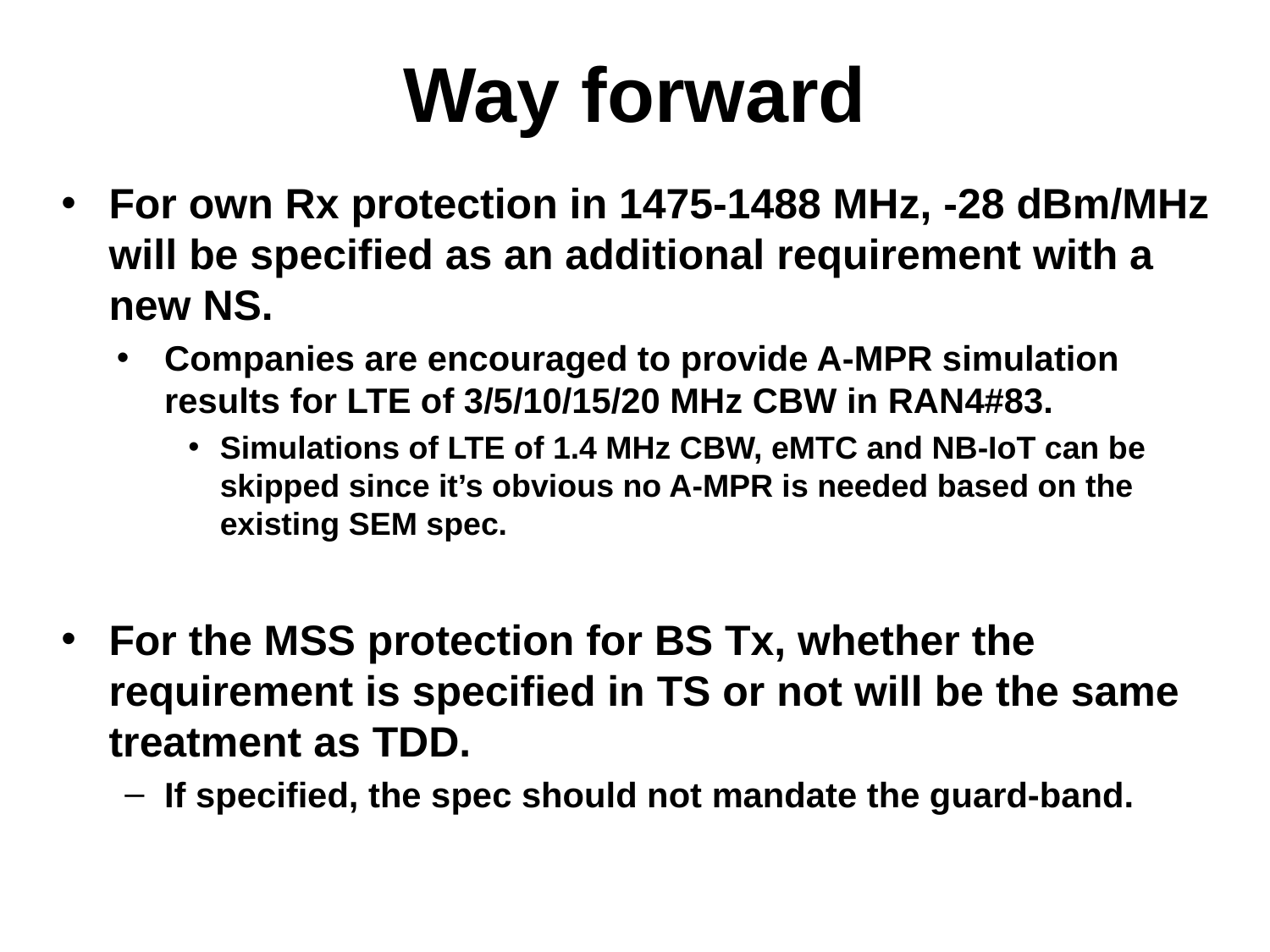

# Way forward
For own Rx protection in 1475-1488 MHz, -28 dBm/MHz will be specified as an additional requirement with a new NS.
Companies are encouraged to provide A-MPR simulation results for LTE of 3/5/10/15/20 MHz CBW in RAN4#83.
Simulations of LTE of 1.4 MHz CBW, eMTC and NB-IoT can be skipped since it’s obvious no A-MPR is needed based on the existing SEM spec.

For the MSS protection for BS Tx, whether the requirement is specified in TS or not will be the same treatment as TDD.
If specified, the spec should not mandate the guard-band.